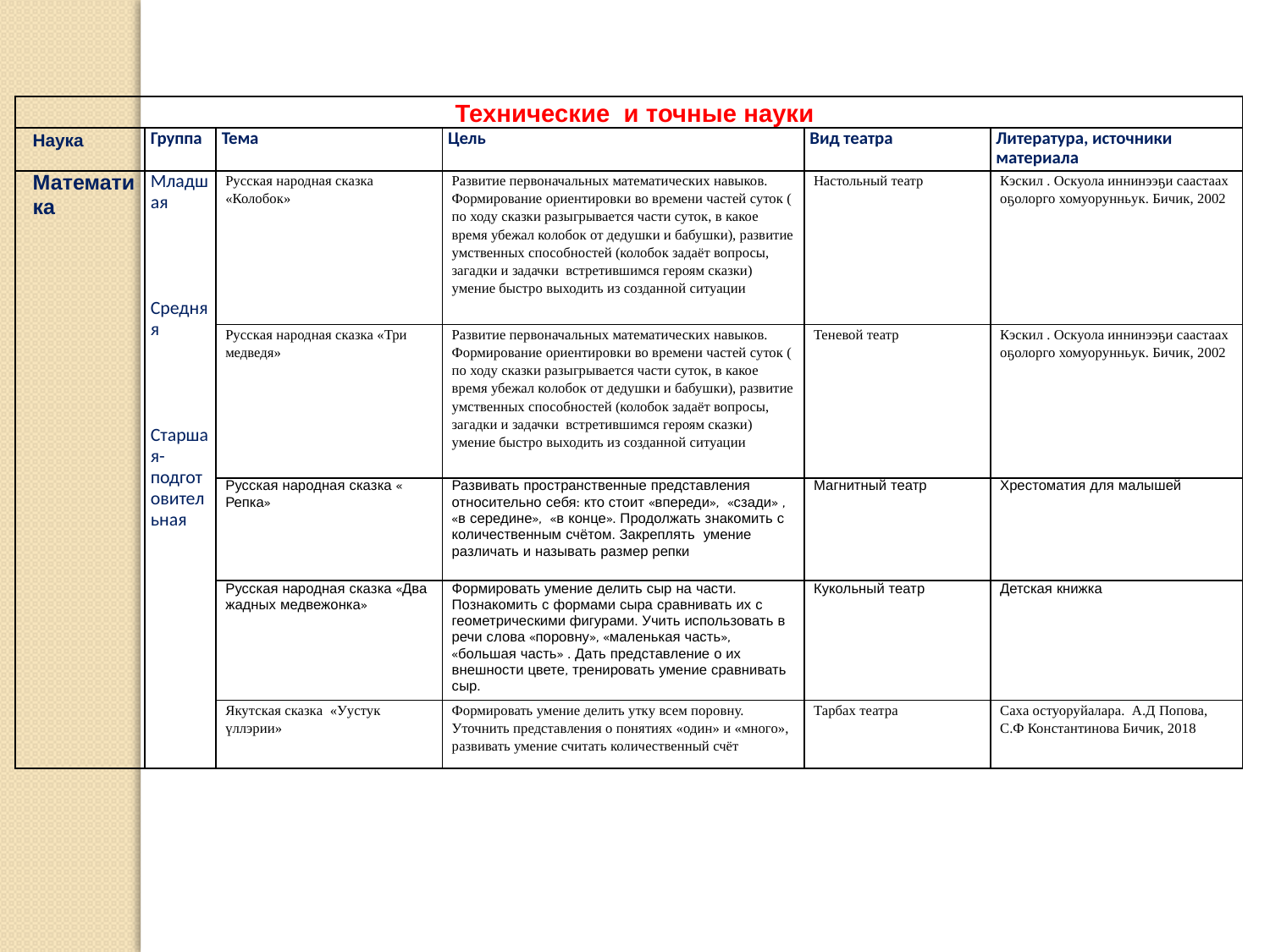

| Технические и точные науки |  |  |  |  |  |
| --- | --- | --- | --- | --- | --- |
| Наука | Группа | Тема | Цель | Вид театра | Литература, источники материала |
| Математика | Младшая Средняя Старшая-подготовительная | Русская народная сказка «Колобок» | Развитие первоначальных математических навыков. Формирование ориентировки во времени частей суток ( по ходу сказки разыгрывается части суток, в какое время убежал колобок от дедушки и бабушки), развитие умственных способностей (колобок задаёт вопросы, загадки и задачки встретившимся героям сказки) умение быстро выходить из созданной ситуации | Настольный театр | Кэскил . Оскуола иннинээҕи саастаах оҕолорго хомуорунньук. Бичик, 2002 |
|  |  | Русская народная сказка «Три медведя» | Развитие первоначальных математических навыков. Формирование ориентировки во времени частей суток ( по ходу сказки разыгрывается части суток, в какое время убежал колобок от дедушки и бабушки), развитие умственных способностей (колобок задаёт вопросы, загадки и задачки встретившимся героям сказки) умение быстро выходить из созданной ситуации | Теневой театр | Кэскил . Оскуола иннинээҕи саастаах оҕолорго хомуорунньук. Бичик, 2002 |
|  |  | Русская народная сказка « Репка» | Развивать пространственные представления относительно себя: кто стоит «впереди», «сзади» , «в середине», «в конце». Продолжать знакомить с количественным счётом. Закреплять умение различать и называть размер репки | Магнитный театр | Хрестоматия для малышей |
|  |  | Русская народная сказка «Два жадных медвежонка» | Формировать умение делить сыр на части. Познакомить с формами сыра сравнивать их с геометрическими фигурами. Учить использовать в речи слова «поровну», «маленькая часть», «большая часть» . Дать представление о их внешности цвете, тренировать умение сравнивать сыр. | Кукольный театр | Детская книжка |
|  |  | Якутская сказка «Уустук үллэрии» | Формировать умение делить утку всем поровну. Уточнить представления о понятиях «один» и «много», развивать умение считать количественный счёт | Тарбах театра | Саха остуоруйалара. А.Д Попова, С.Ф Константинова Бичик, 2018 |